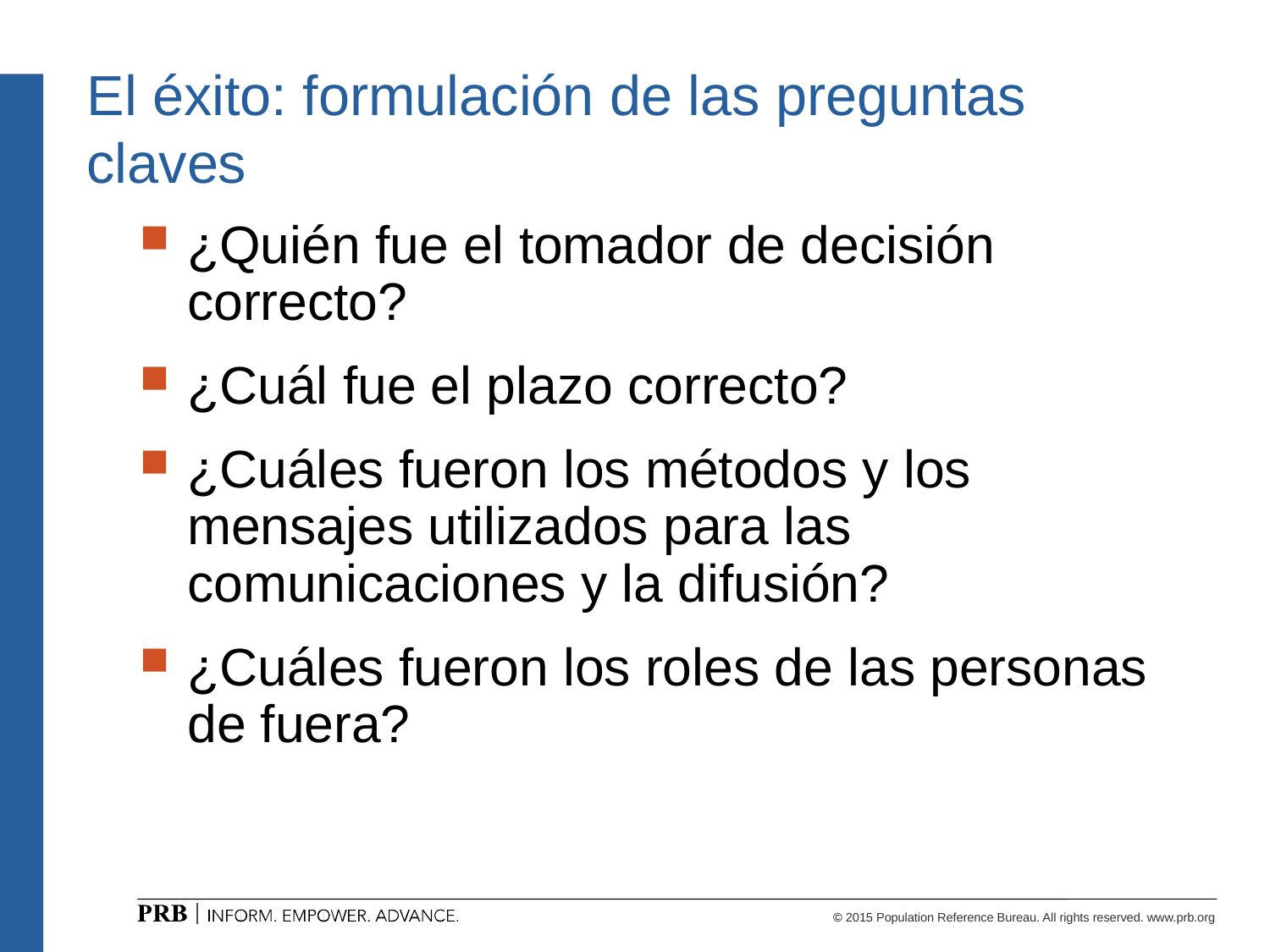

# El éxito: formulación de las preguntas claves
¿Quién fue el tomador de decisión correcto?
¿Cuál fue el plazo correcto?
¿Cuáles fueron los métodos y los mensajes utilizados para las comunicaciones y la difusión?
¿Cuáles fueron los roles de las personas de fuera?